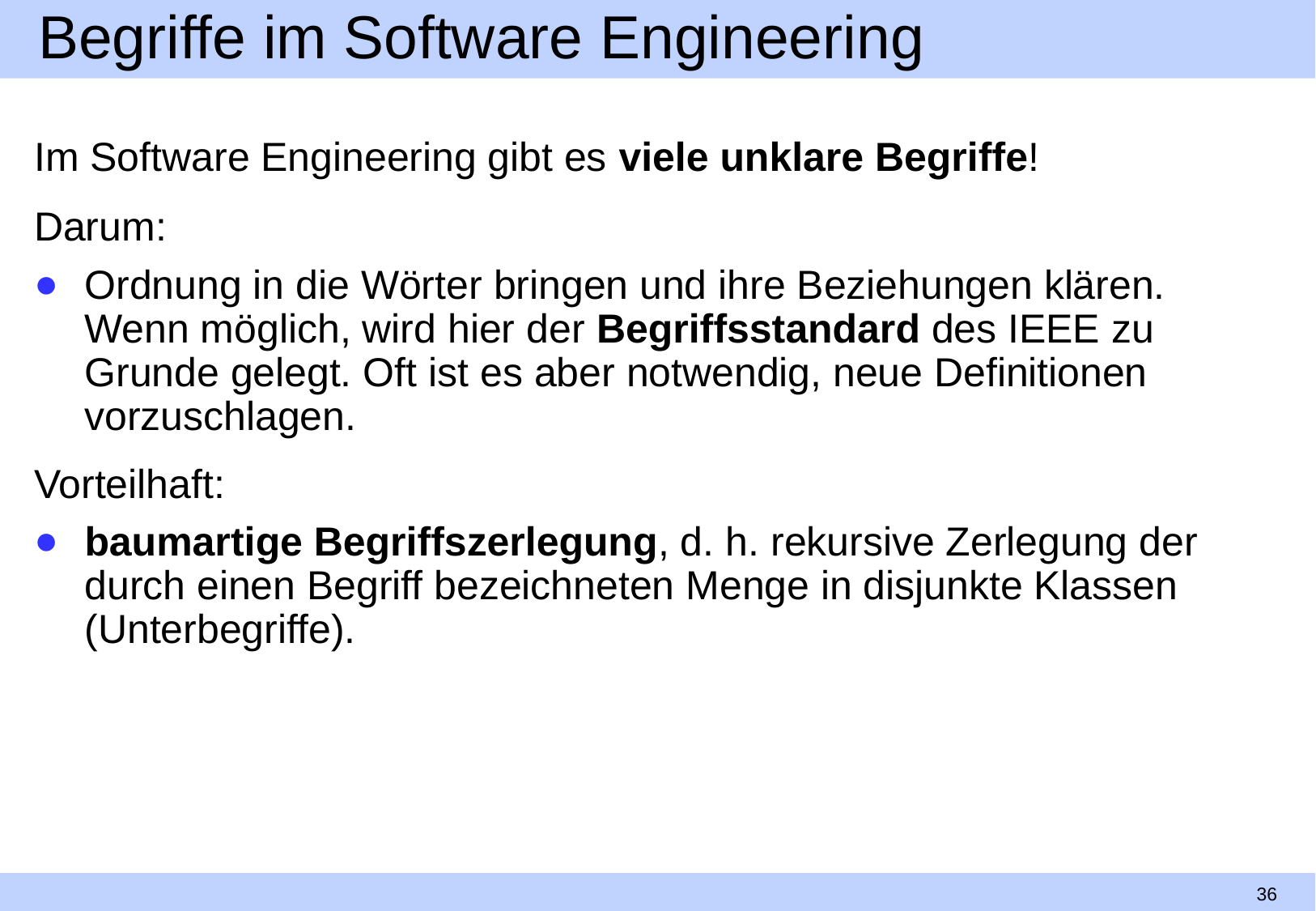

# Begriffe im Software Engineering
Im Software Engineering gibt es viele unklare Begriffe!
Darum:
Ordnung in die Wörter bringen und ihre Beziehungen klären. Wenn möglich, wird hier der Begriffsstandard des IEEE zu Grunde gelegt. Oft ist es aber notwendig, neue Definitionen vorzuschlagen.
Vorteilhaft:
baumartige Begriffszerlegung, d. h. rekursive Zerlegung der durch einen Begriff bezeichneten Menge in disjunkte Klassen (Unterbegriffe).
36